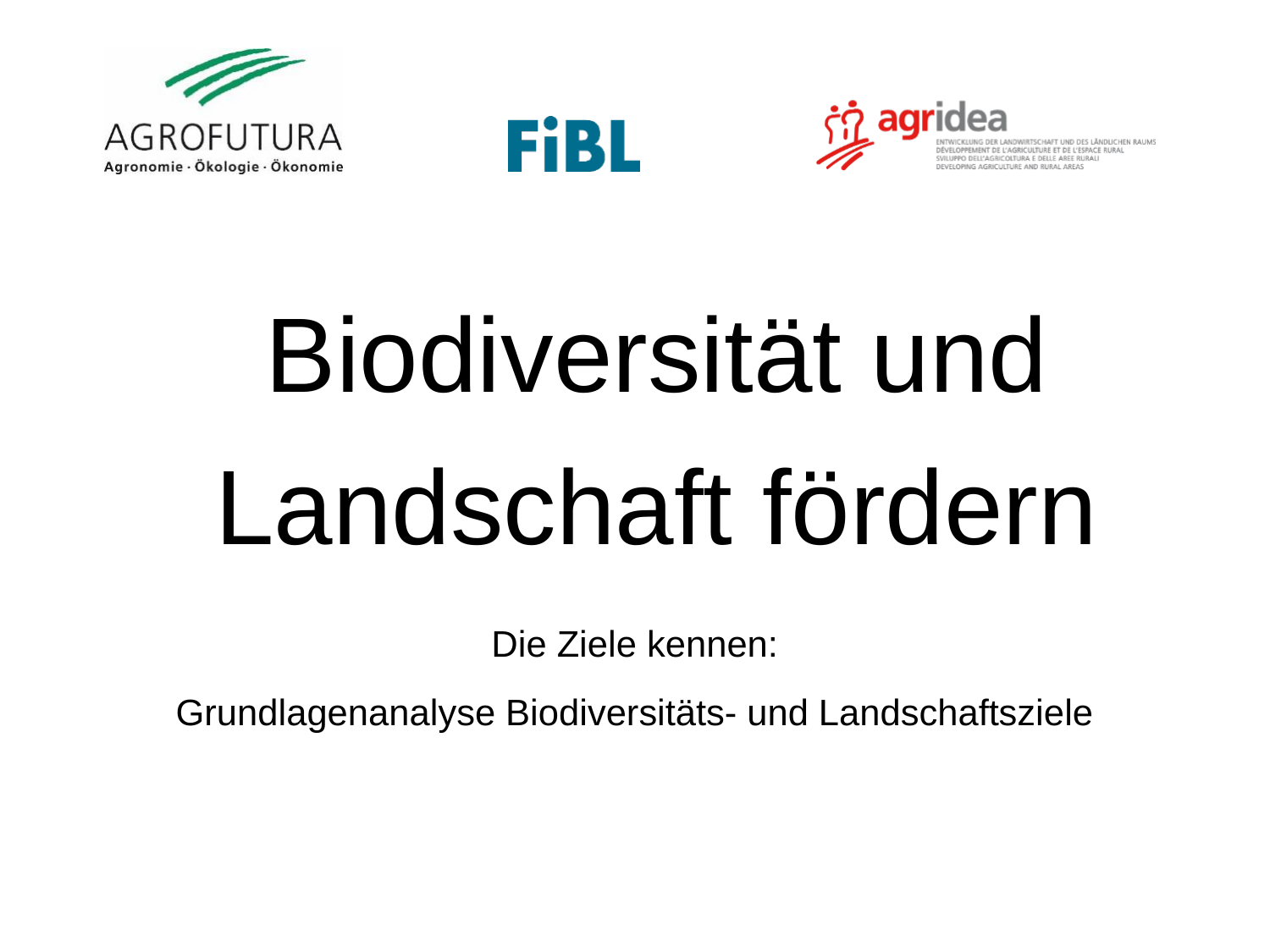

# Biodiversität und Landschaft fördern

Die Ziele kennen:
Grundlagenanalyse Biodiversitäts- und Landschaftsziele